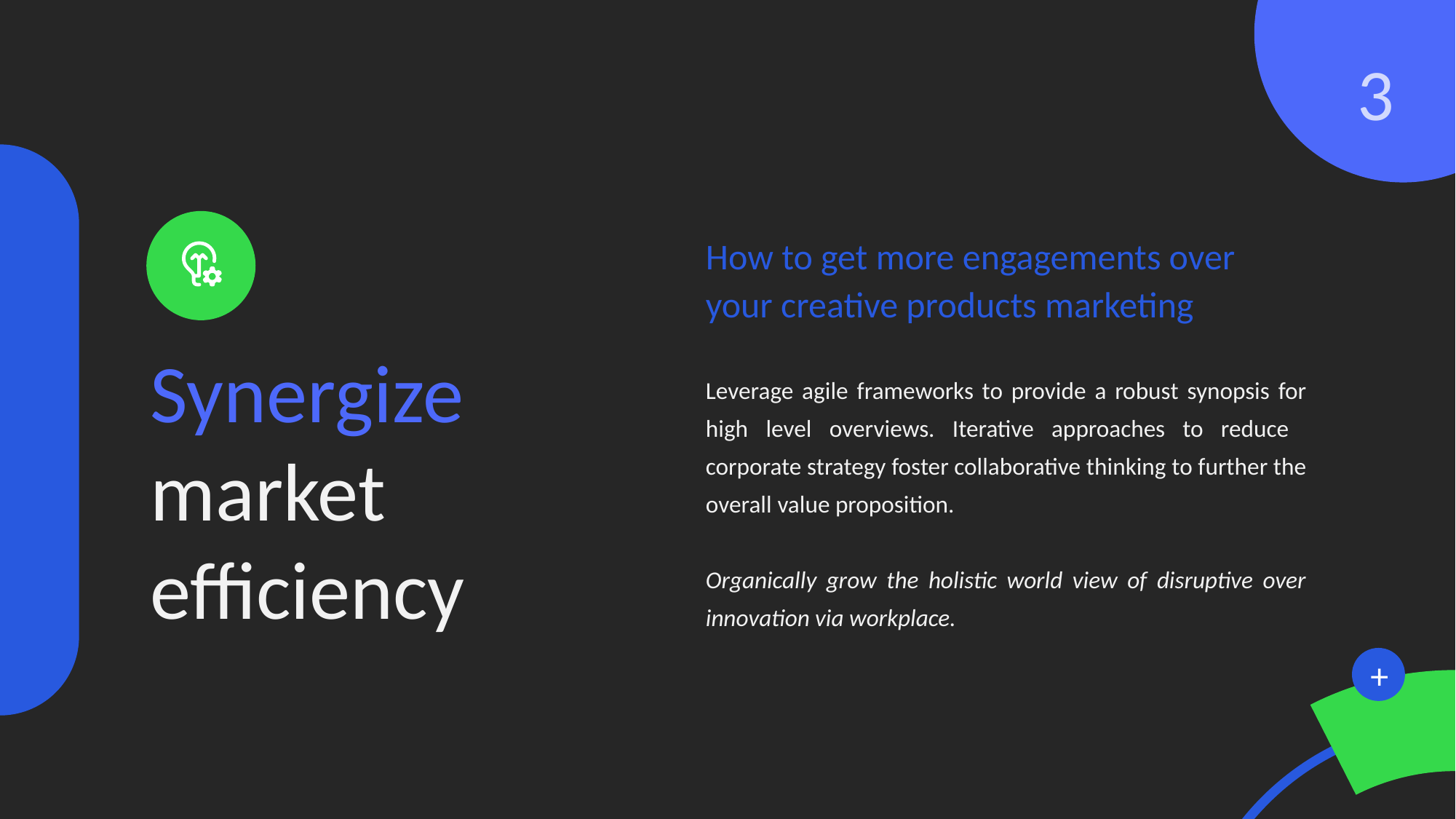

3

How to get more engagements over your creative products marketing
Synergize market efficiency
Leverage agile frameworks to provide a robust synopsis for high level overviews. Iterative approaches to reduce  corporate strategy foster collaborative thinking to further the overall value proposition.

Organically grow the holistic world view of disruptive over innovation via workplace.
+